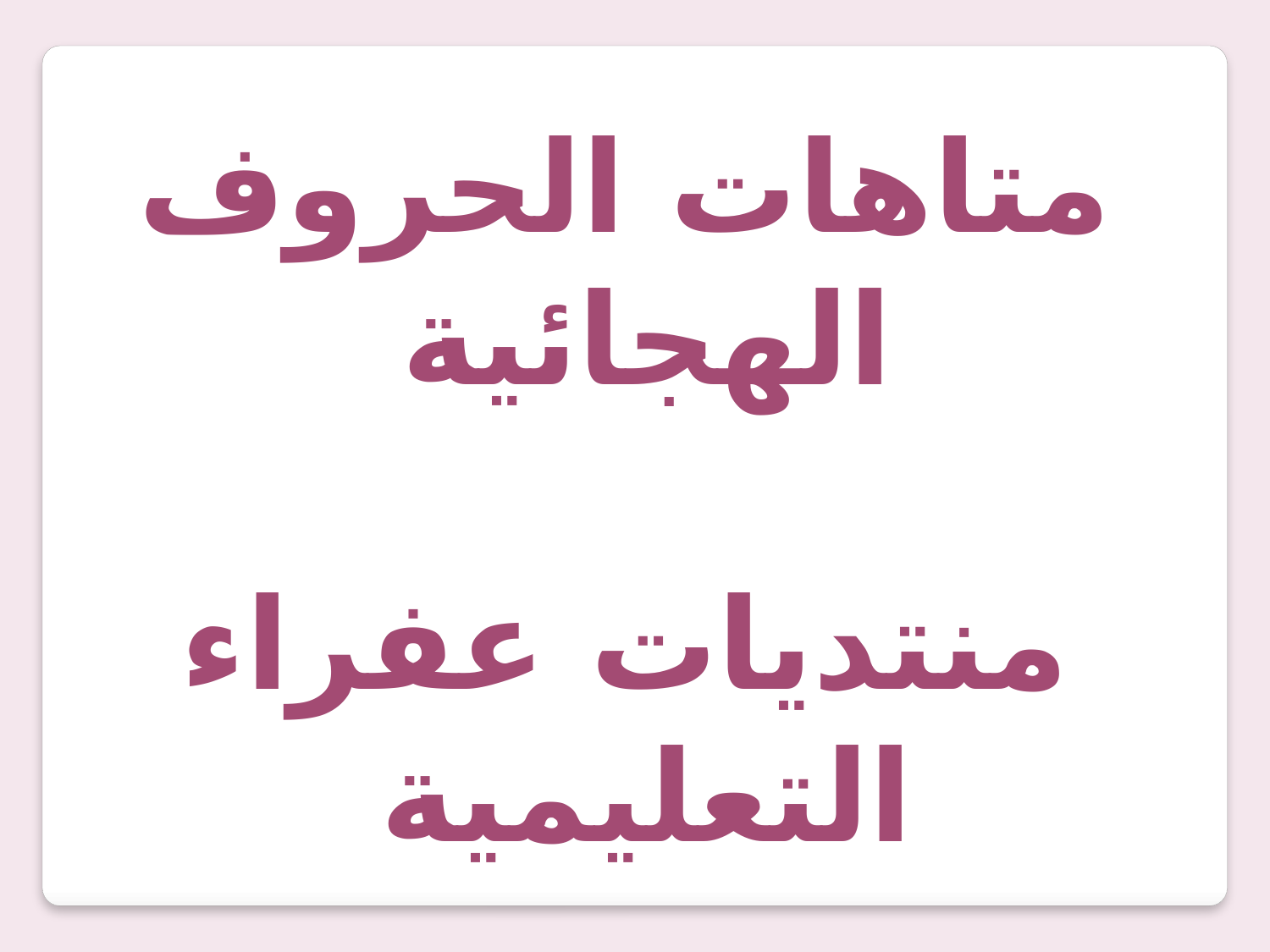

متاهات الحروف الهجائية

منتديات عفراء التعليمية

أ / شروق الشمس